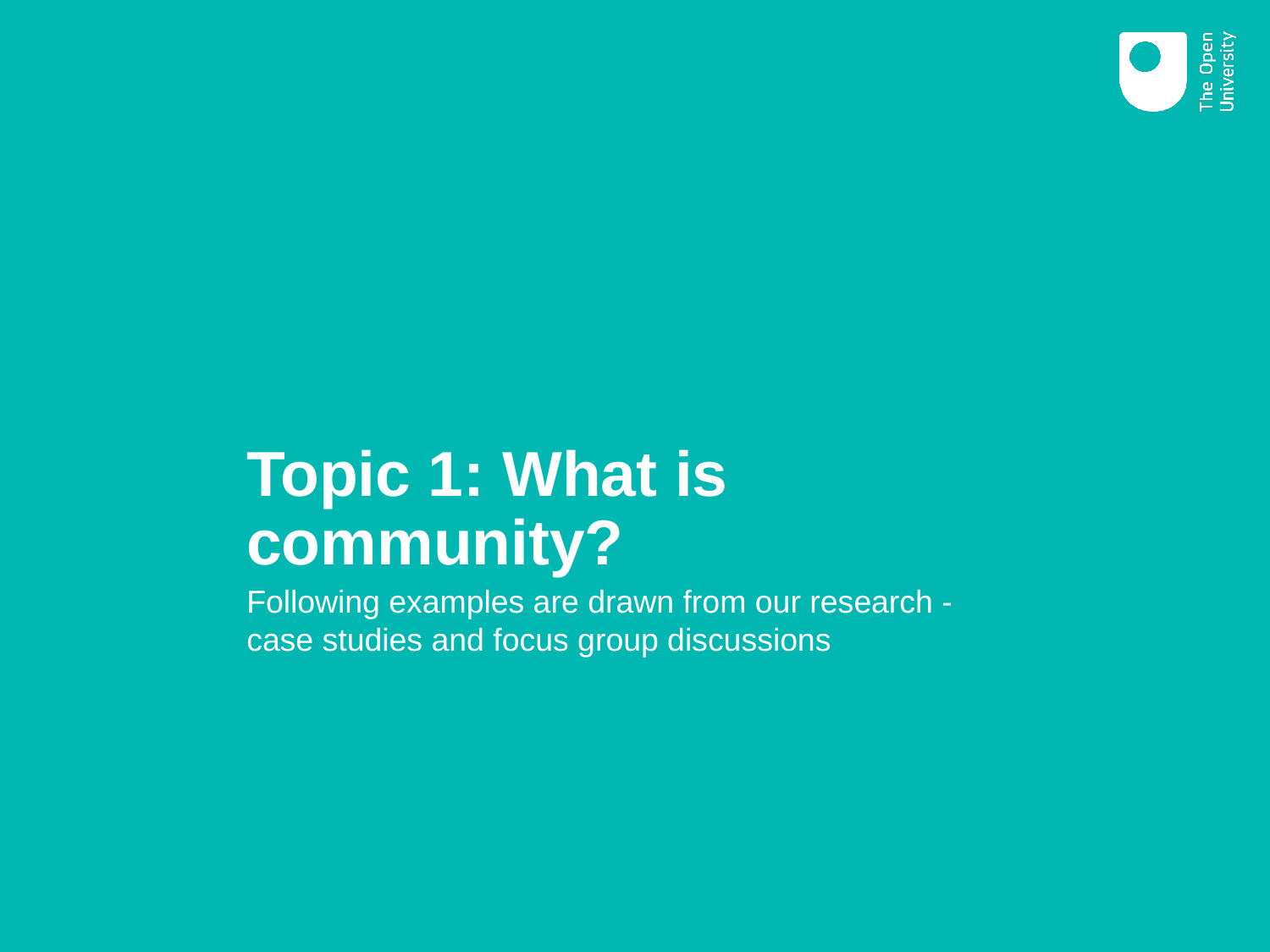

# Topic 1: What is community?
Following examples are drawn from our research - case studies and focus group discussions